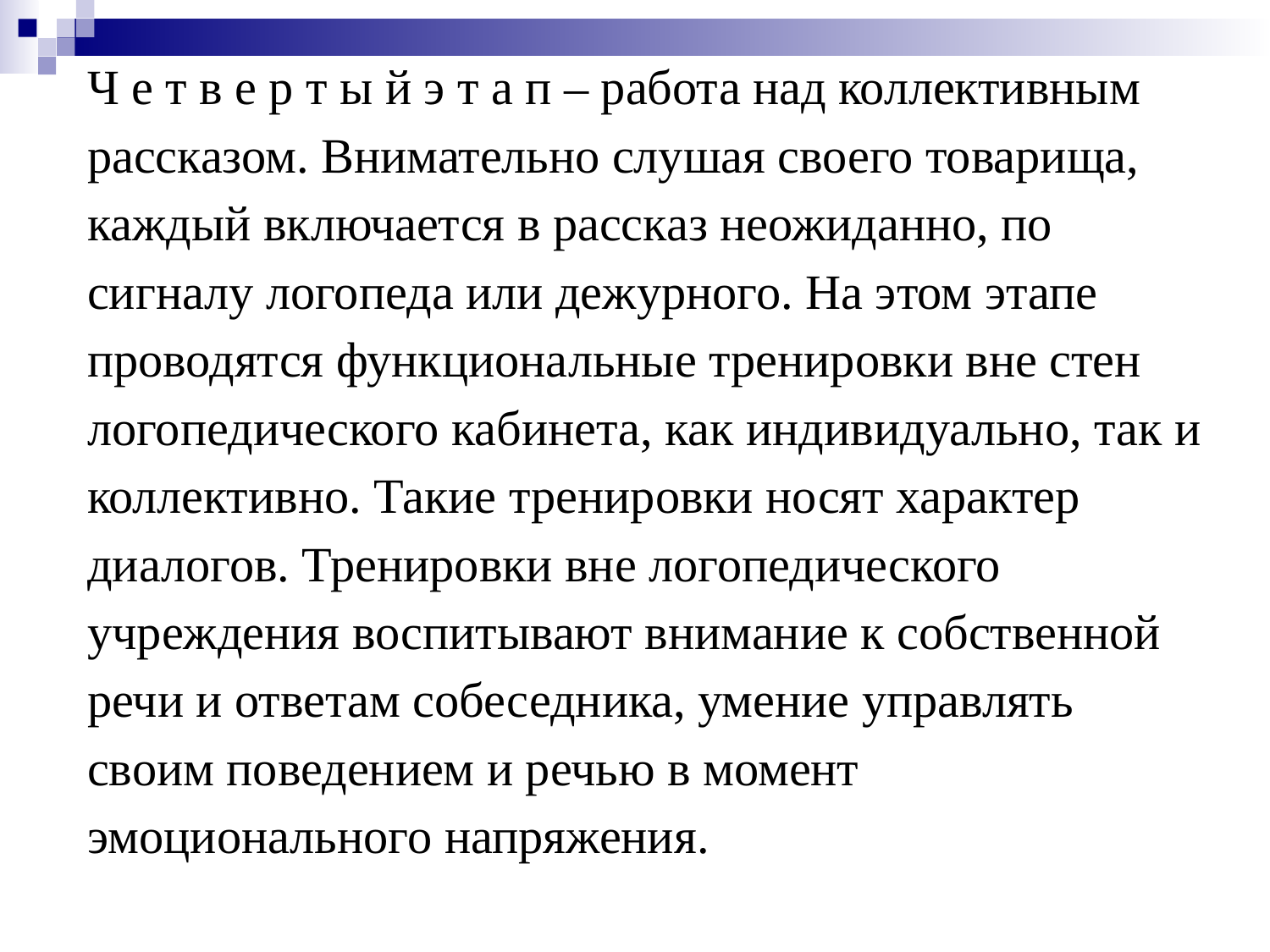

# Ч е т в е р т ы й э т а п – работа над коллективным рассказом. Внимательно слушая своего товарища, каждый включается в рассказ неожиданно, по сигналу логопеда или дежурного. На этом этапе проводятся функциональные тренировки вне стен логопедического кабинета, как индивидуально, так и коллективно. Такие тренировки носят характер диалогов. Тренировки вне логопедического учреждения воспитывают внимание к собственной речи и ответам собеседника, умение управлять своим поведением и речью в момент эмоционального напряжения.